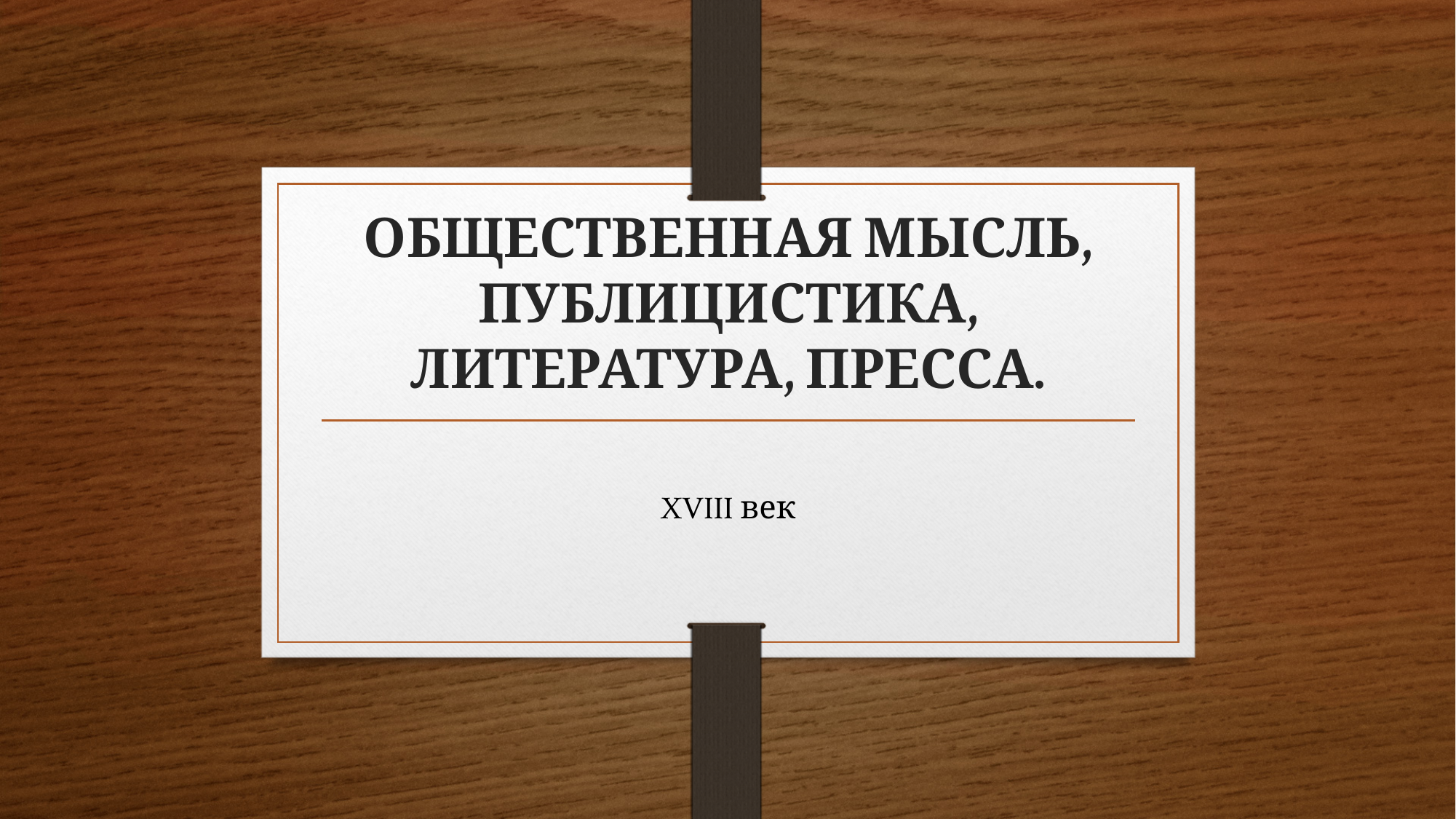

# ОБЩЕСТВЕННАЯ МЫСЛЬ, ПУБЛИЦИСТИКА, ЛИТЕРАТУРА, ПРЕССА.
XVIII век